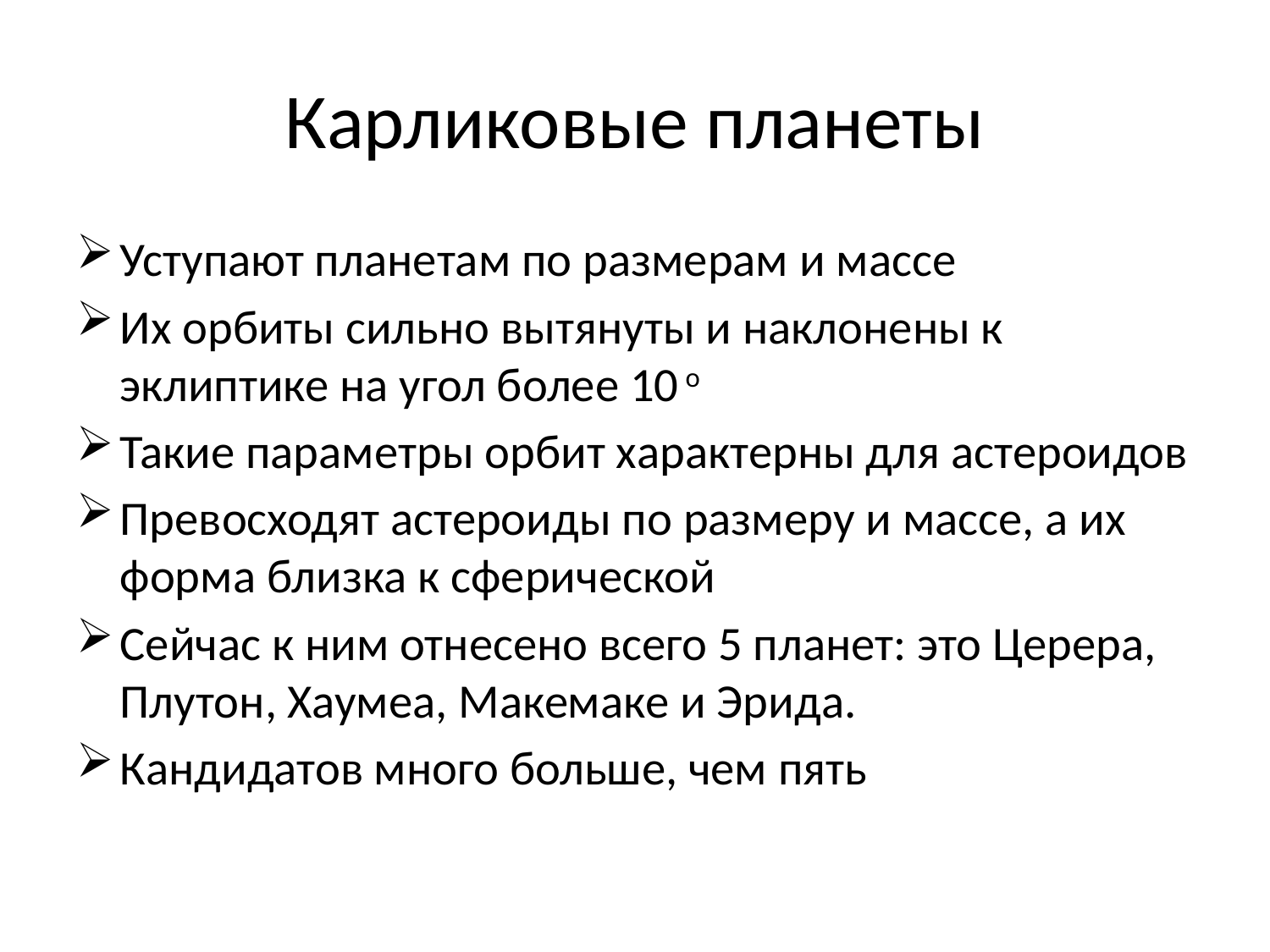

# Карликовые планеты

Уступают планетам по размерам и массе
Их орбиты сильно вытянуты и наклонены к эклиптике на угол более 10 о
Такие параметры орбит характерны для астероидов
Превосходят астероиды по размеру и массе, а их форма близка к сферической
Сейчас к ним отнесено всего 5 планет: это Церера, Плутон, Хаумеа, Макемаке и Эрида.
Кандидатов много больше, чем пять